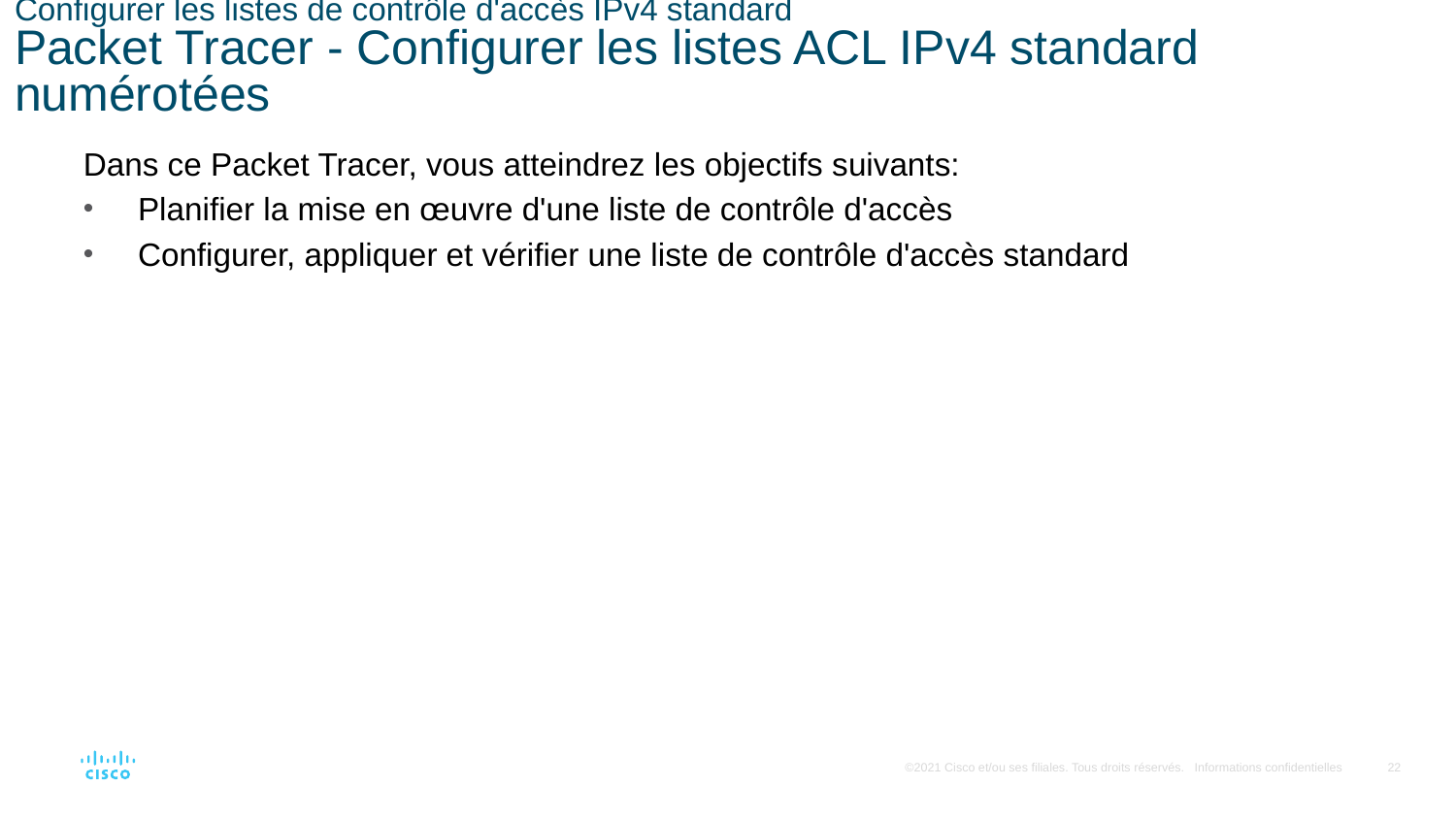

# Configurer les listes de contrôle d'accès IPv4 standard Packet Tracer - Configurer les listes ACL IPv4 standard numérotées
Dans ce Packet Tracer, vous atteindrez les objectifs suivants:
Planifier la mise en œuvre d'une liste de contrôle d'accès
Configurer, appliquer et vérifier une liste de contrôle d'accès standard